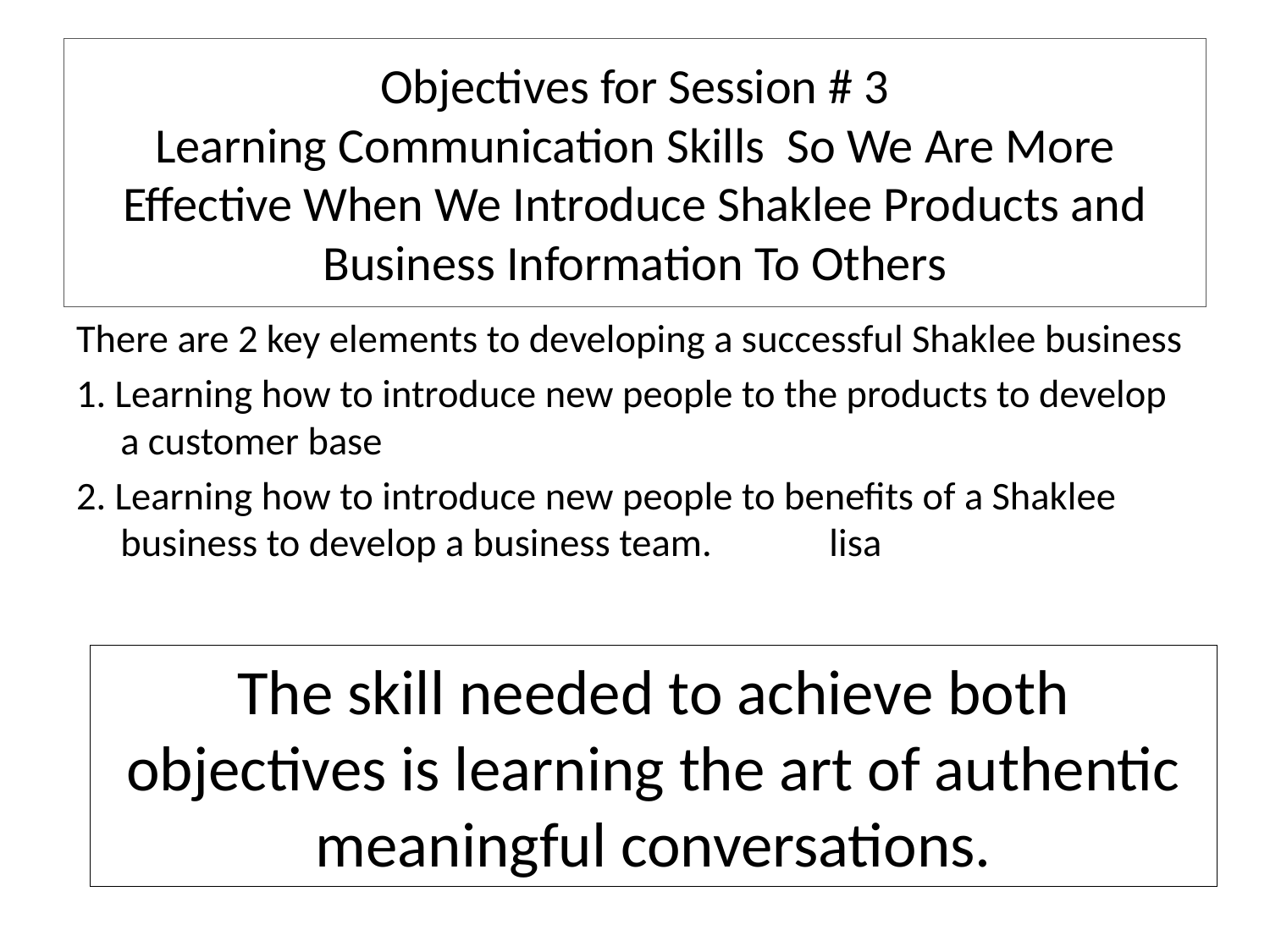

# Objectives for Session # 3 Learning Communication Skills  So We Are More Effective When We Introduce Shaklee Products and Business Information To Others
There are 2 key elements to developing a successful Shaklee business
1. Learning how to introduce new people to the products to develop a customer base
2. Learning how to introduce new people to benefits of a Shaklee business to develop a business team.		lisa
The skill needed to achieve both objectives is learning the art of authentic meaningful conversations.